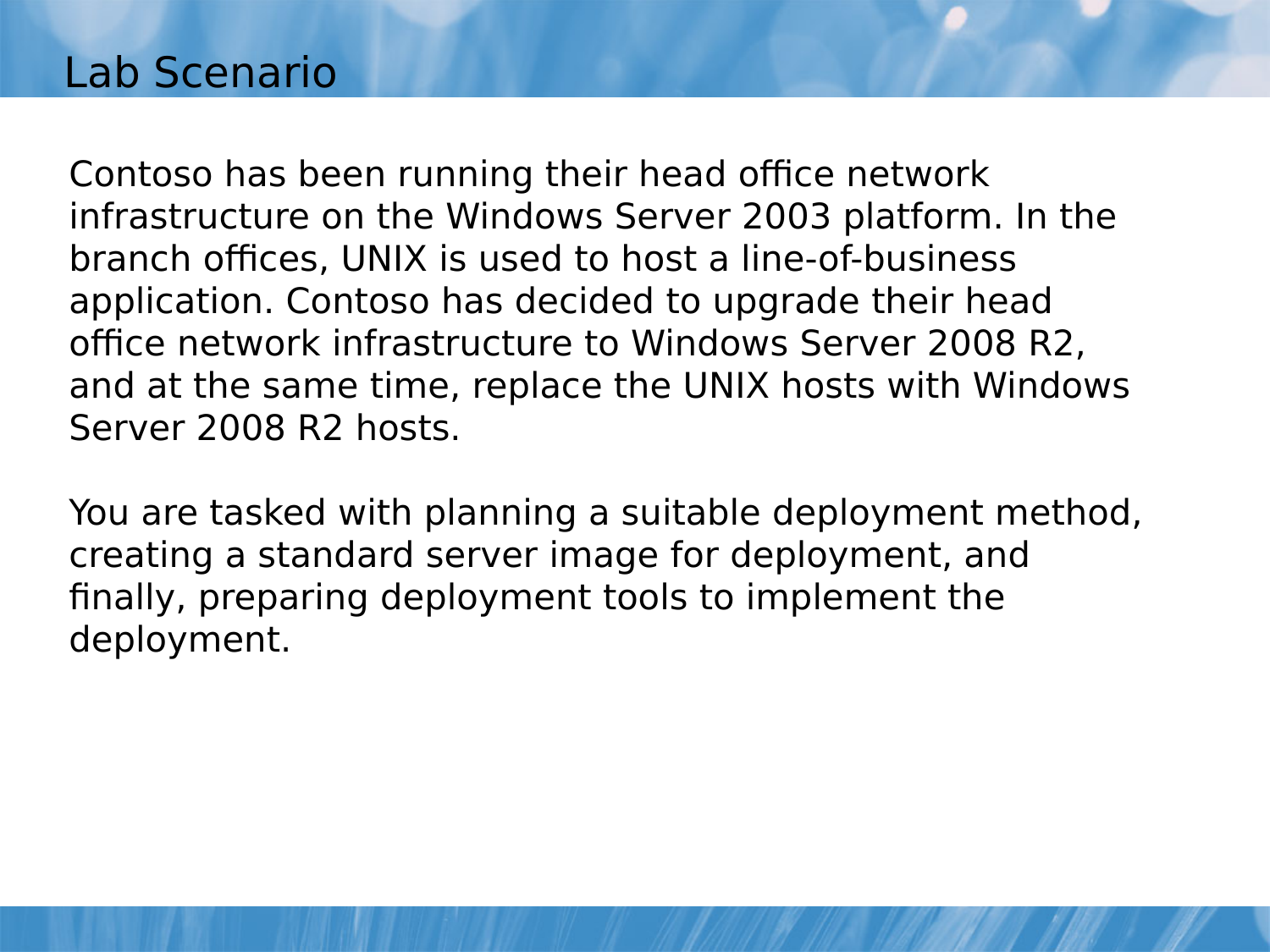

# Lab Scenario
Contoso has been running their head office network infrastructure on the Windows Server 2003 platform. In the branch offices, UNIX is used to host a line-of-business application. Contoso has decided to upgrade their head office network infrastructure to Windows Server 2008 R2, and at the same time, replace the UNIX hosts with Windows Server 2008 R2 hosts.

You are tasked with planning a suitable deployment method, creating a standard server image for deployment, and finally, preparing deployment tools to implement the deployment.